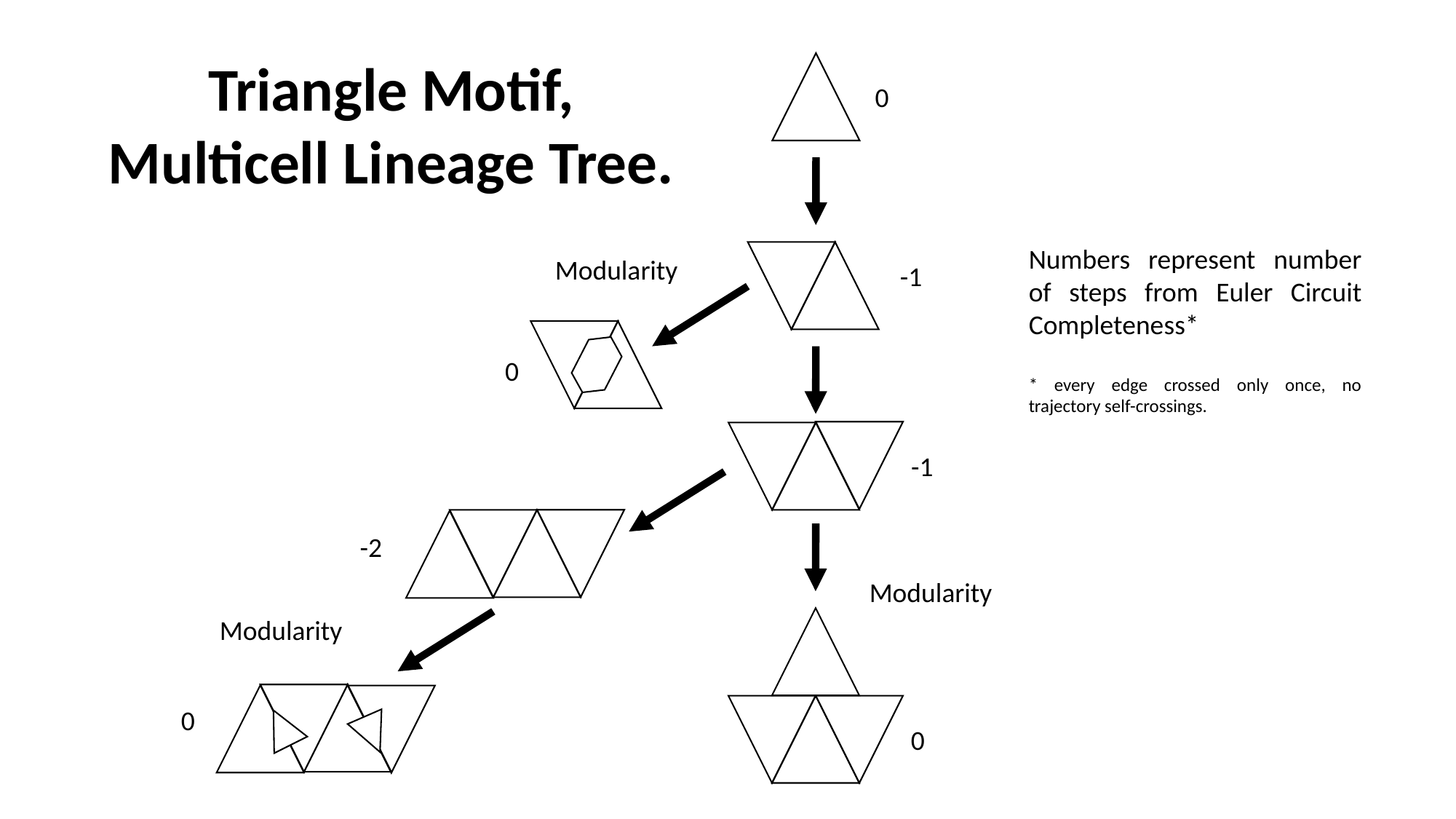

Triangle Motif,
Multicell Lineage Tree.

0
Numbers represent number of steps from Euler Circuit Completeness*

* every edge crossed only once, no trajectory self-crossings.

Modularity
-1

0

-1

-2
Modularity
Modularity

0

0